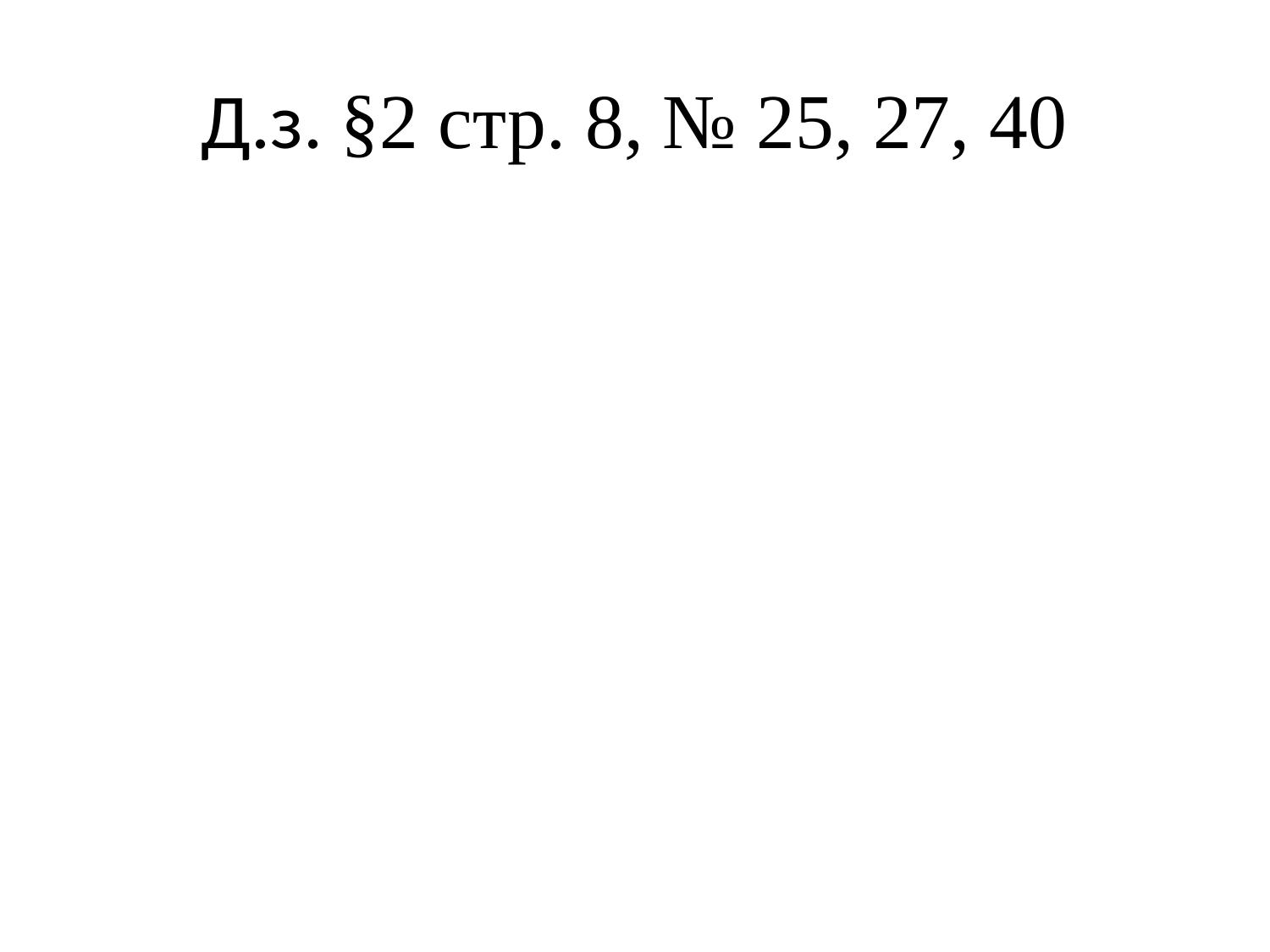

# Д.з. §2 стр. 8, № 25, 27, 40